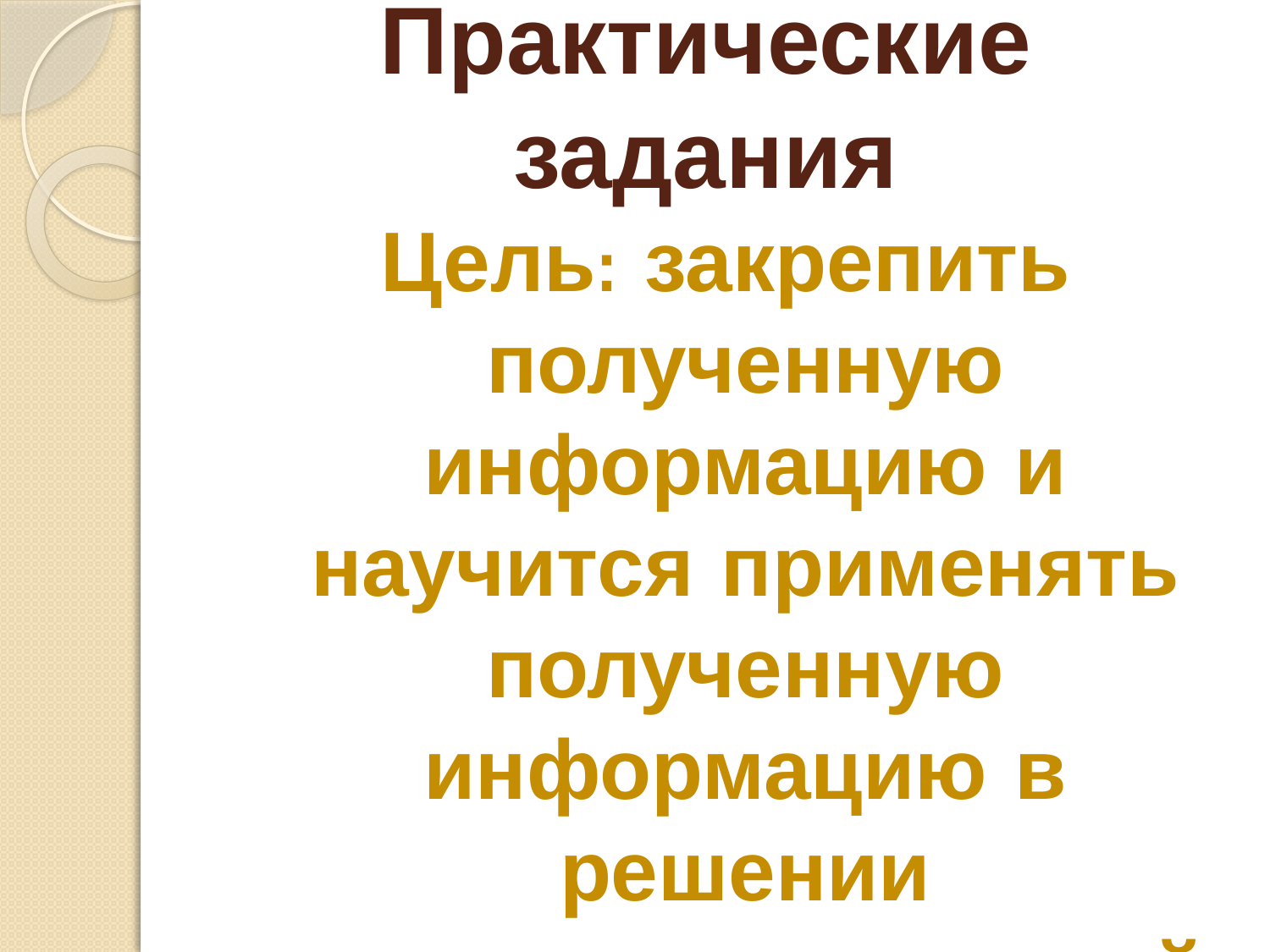

# Практические задания
Цель: закрепить полученную информацию и научится применять полученную информацию в решении практических заданий.